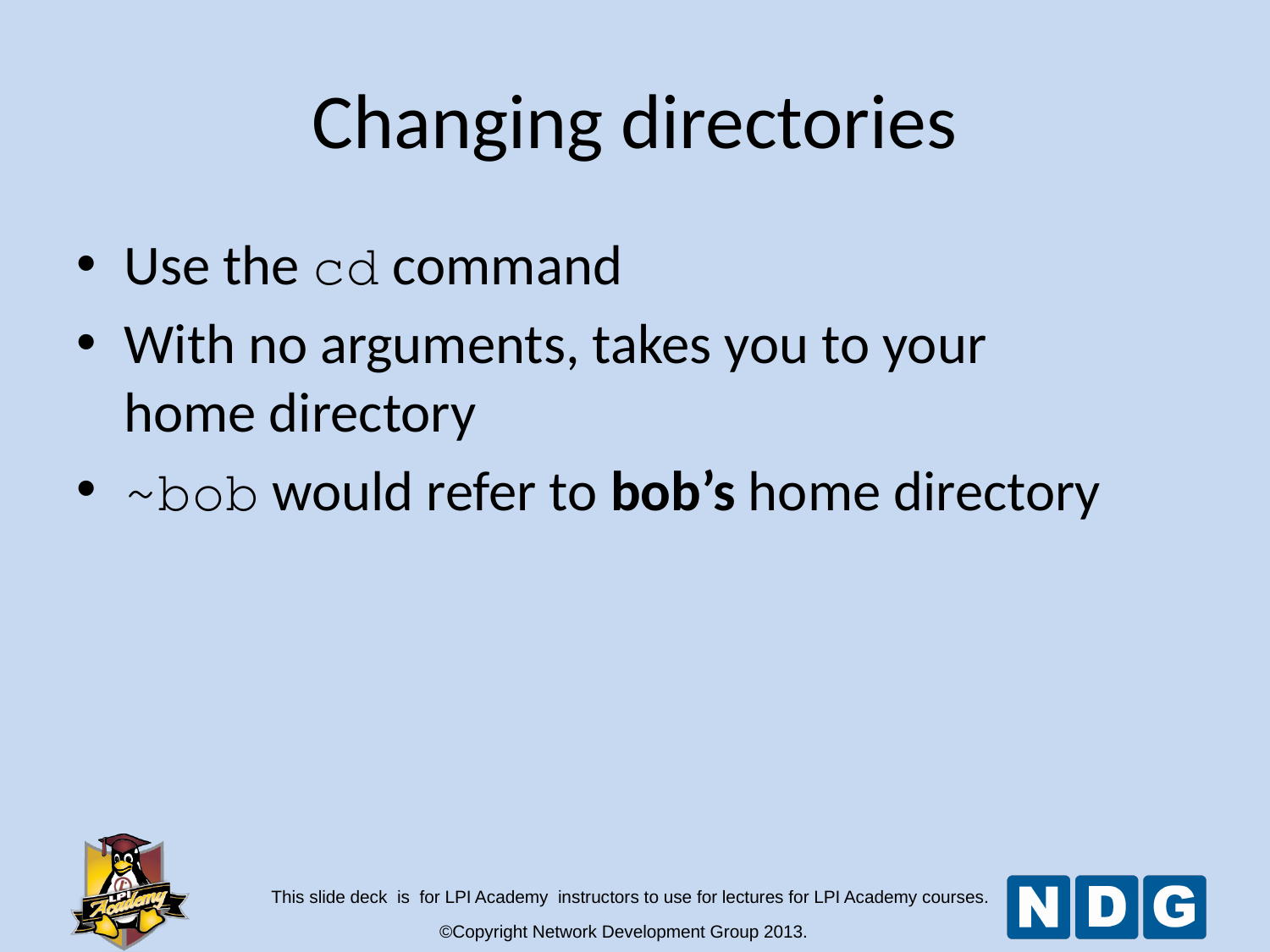

Changing directories
Use the cd command
With no arguments, takes you to your home directory
~bob would refer to bob’s home directory